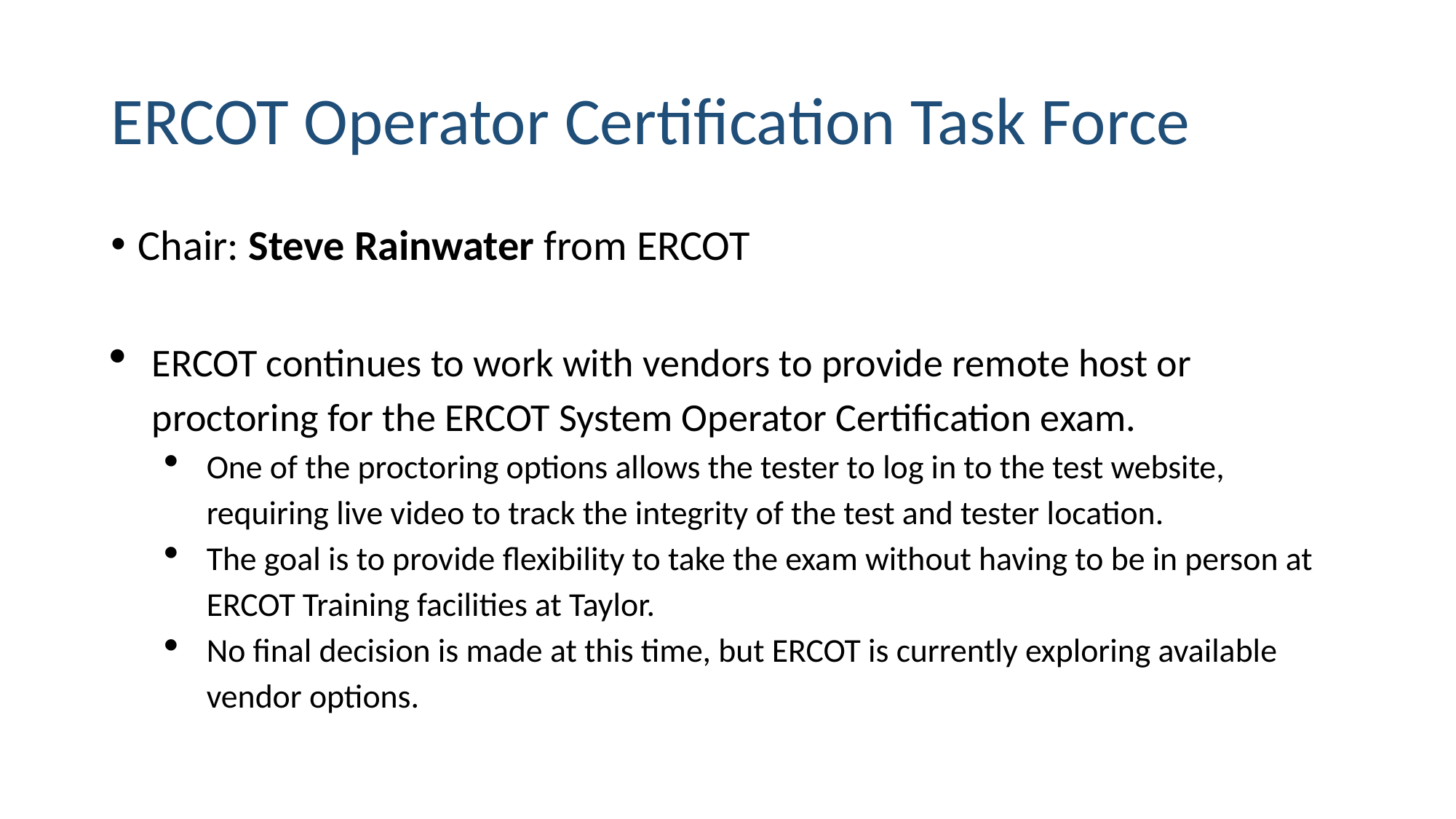

# ERCOT Operator Certification Task Force
Chair: Steve Rainwater from ERCOT

ERCOT continues to work with vendors to provide remote host or proctoring for the ERCOT System Operator Certification exam.
One of the proctoring options allows the tester to log in to the test website, requiring live video to track the integrity of the test and tester location.
The goal is to provide flexibility to take the exam without having to be in person at ERCOT Training facilities at Taylor.
No final decision is made at this time, but ERCOT is currently exploring available vendor options.